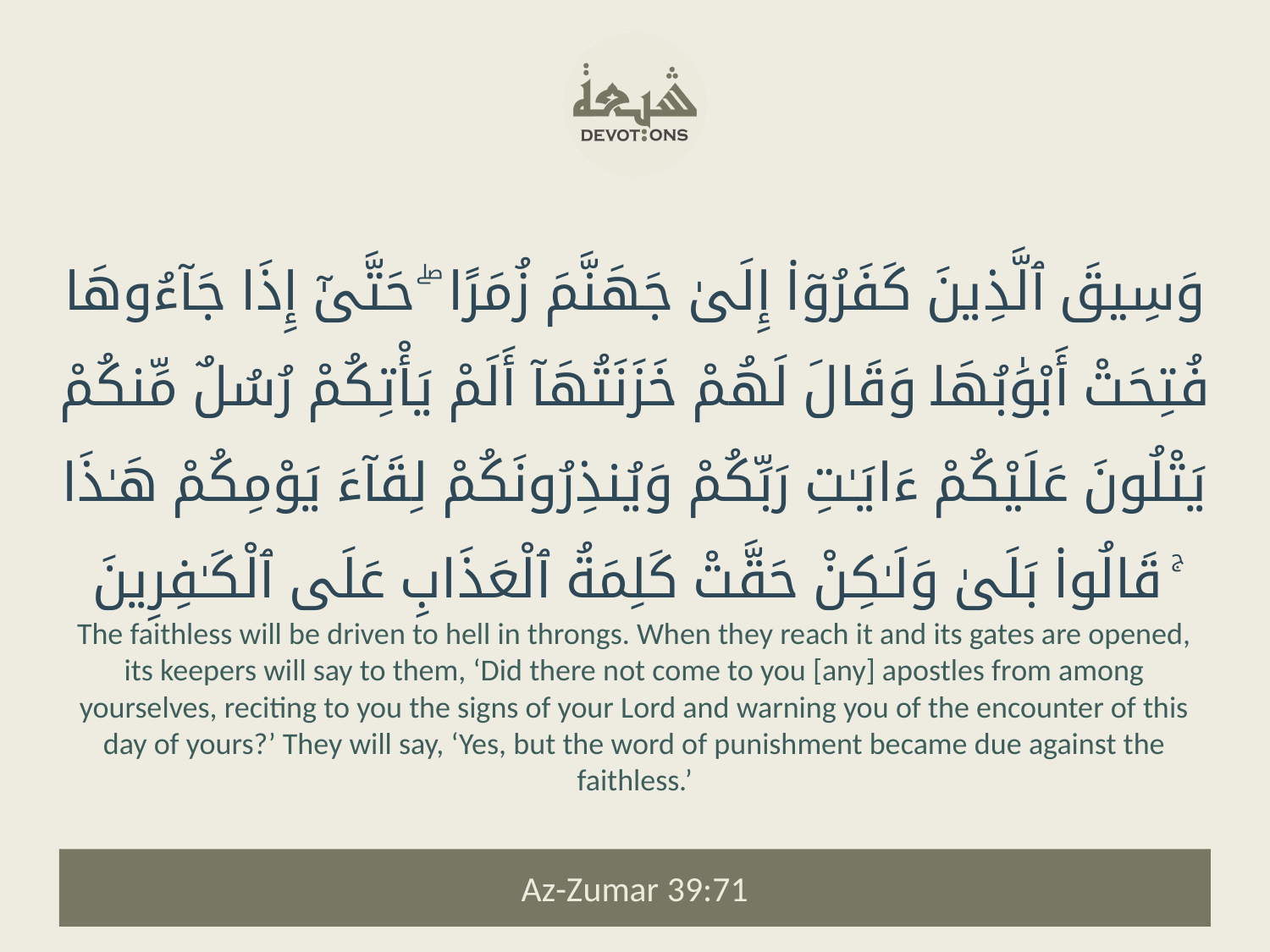

وَسِيقَ ٱلَّذِينَ كَفَرُوٓا۟ إِلَىٰ جَهَنَّمَ زُمَرًا ۖ حَتَّىٰٓ إِذَا جَآءُوهَا فُتِحَتْ أَبْوَٰبُهَا وَقَالَ لَهُمْ خَزَنَتُهَآ أَلَمْ يَأْتِكُمْ رُسُلٌ مِّنكُمْ يَتْلُونَ عَلَيْكُمْ ءَايَـٰتِ رَبِّكُمْ وَيُنذِرُونَكُمْ لِقَآءَ يَوْمِكُمْ هَـٰذَا ۚ قَالُوا۟ بَلَىٰ وَلَـٰكِنْ حَقَّتْ كَلِمَةُ ٱلْعَذَابِ عَلَى ٱلْكَـٰفِرِينَ
The faithless will be driven to hell in throngs. When they reach it and its gates are opened, its keepers will say to them, ‘Did there not come to you [any] apostles from among yourselves, reciting to you the signs of your Lord and warning you of the encounter of this day of yours?’ They will say, ‘Yes, but the word of punishment became due against the faithless.’
Az-Zumar 39:71